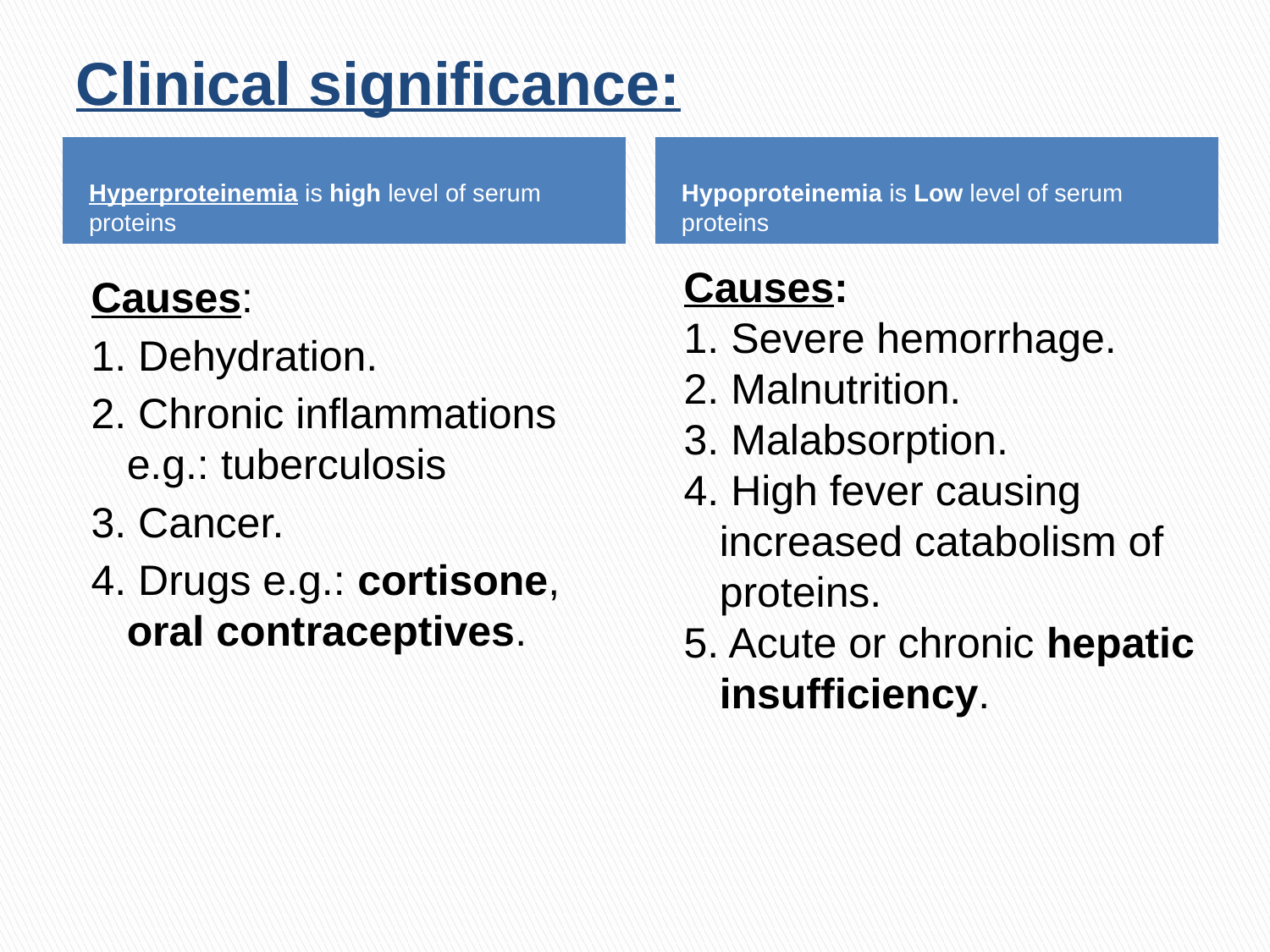

# Clinical significance:

Hyperproteinemia is high level of serum proteins

Hypoproteinemia is Low level of serum proteins

Causes:
1. Severe hemorrhage.
2. Malnutrition.
3. Malabsorption.
4. High fever causing increased catabolism of proteins.
5. Acute or chronic hepatic insufficiency.

Causes:
1. Dehydration.
2. Chronic inflammations e.g.: tuberculosis
3. Cancer.
4. Drugs e.g.: cortisone, oral contraceptives.